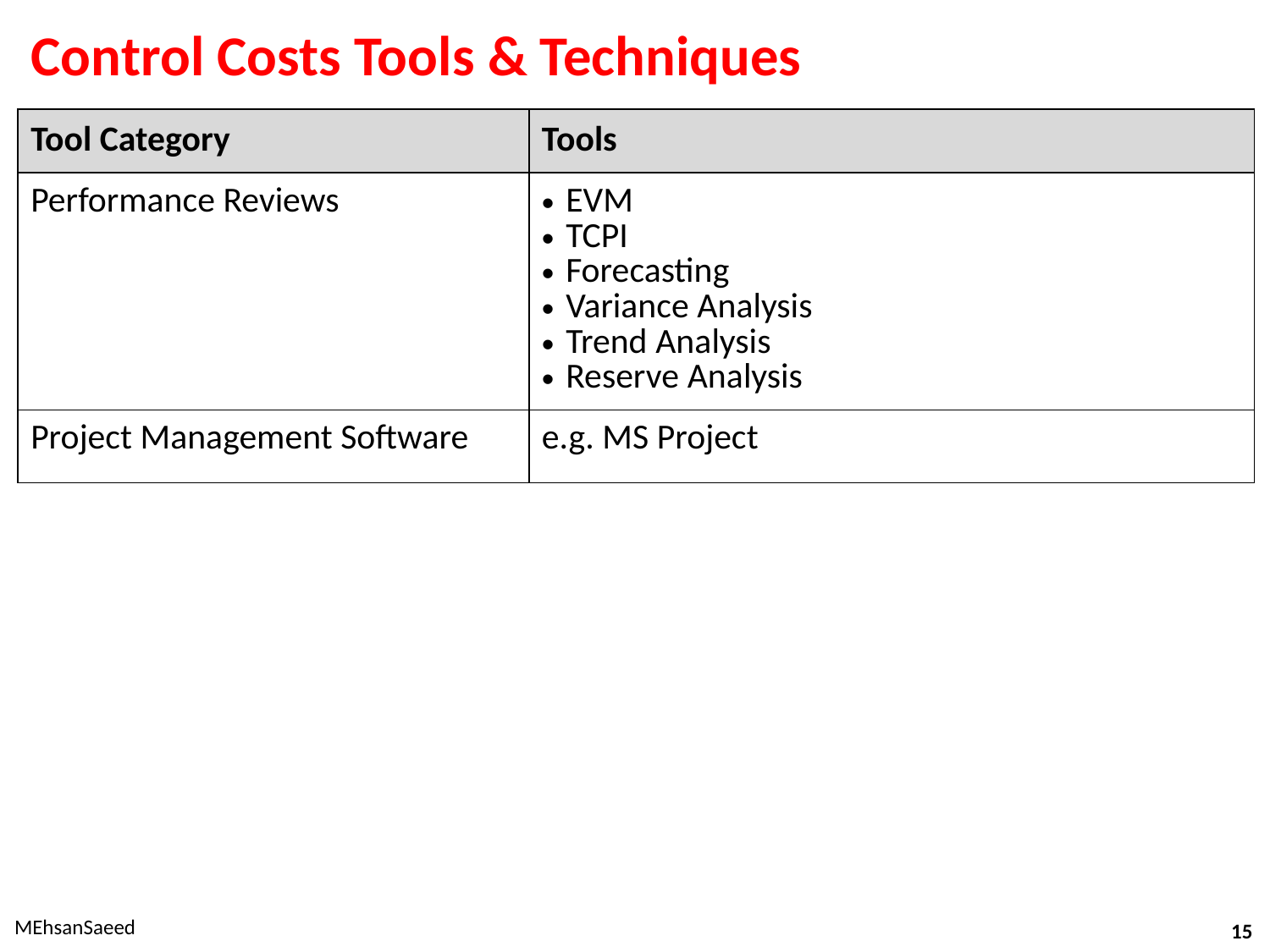

# Control Costs Tools & Techniques
| Tool Category | Tools |
| --- | --- |
| Performance Reviews | EVM TCPI Forecasting Variance Analysis Trend Analysis Reserve Analysis |
| Project Management Software | e.g. MS Project |
MEhsanSaeed
15